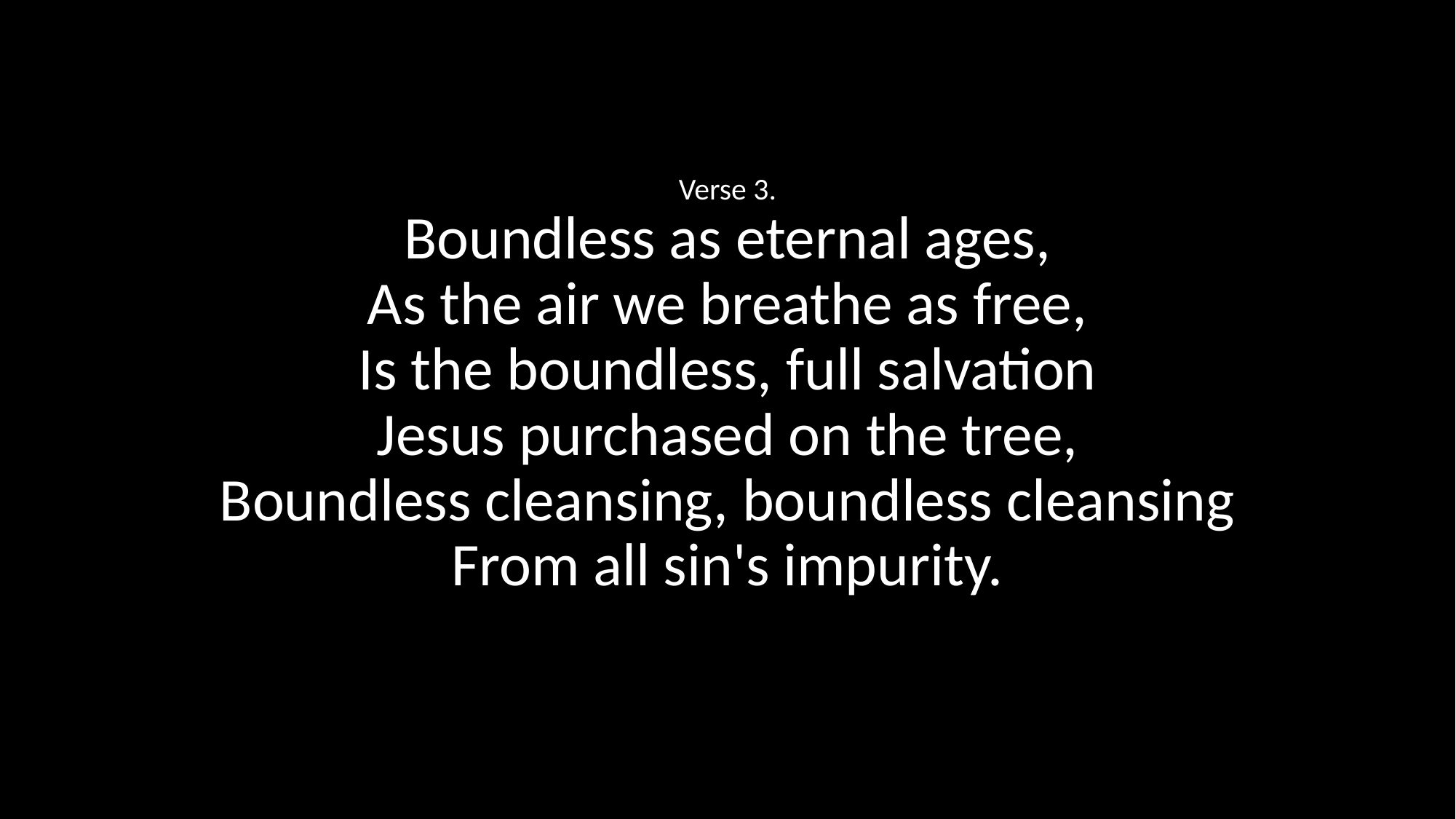

Verse 3.
Boundless as eternal ages,
As the air we breathe as free,
Is the boundless, full salvation
Jesus purchased on the tree,
Boundless cleansing, boundless cleansing
From all sin's impurity.